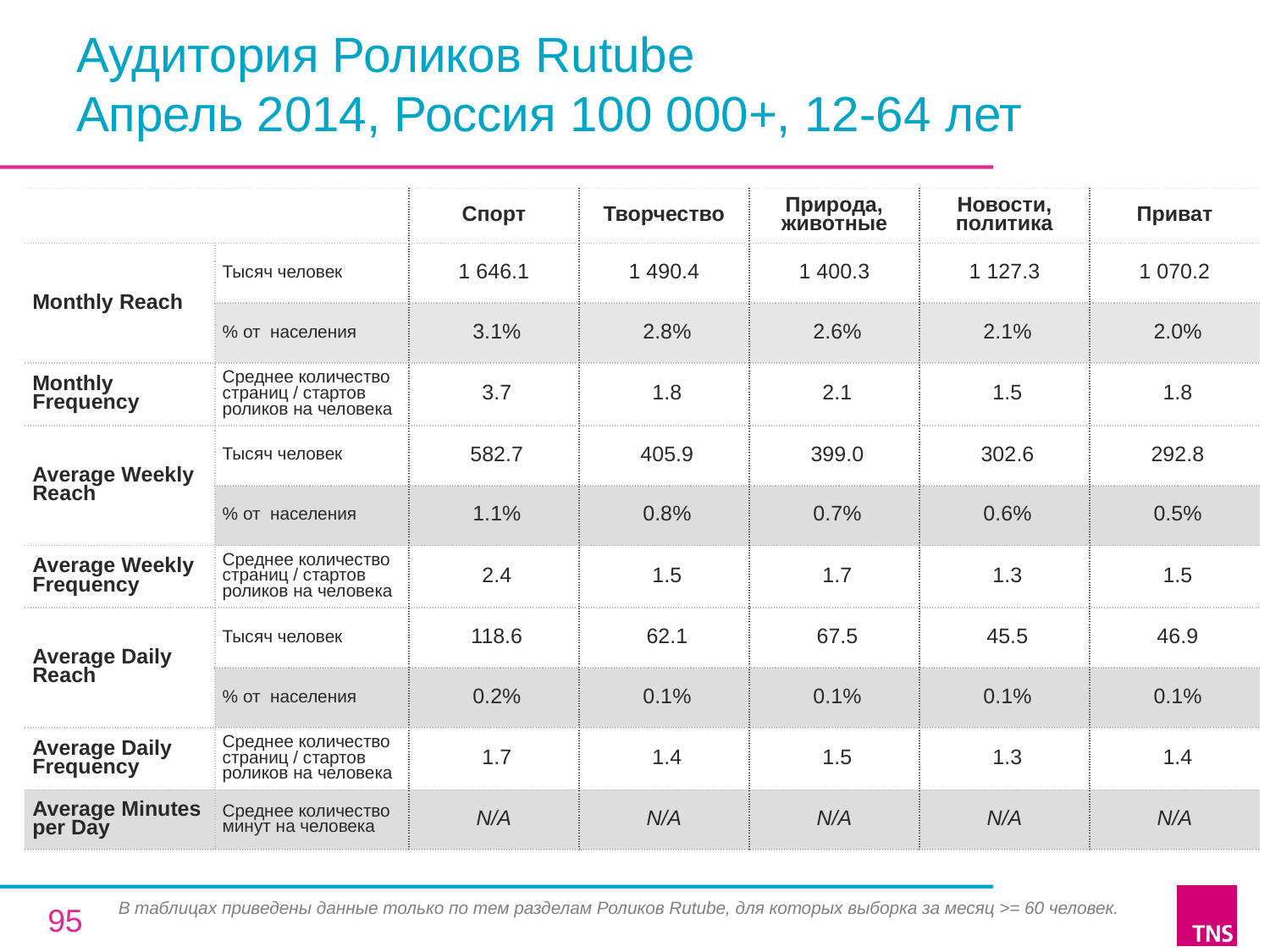

# Аудитория Роликов Rutube Апрель 2014, Россия 100 000+, 12-64 лет
|  |  | Спорт | Творчество | Природа, животные | Новости, политика | Приват |
| --- | --- | --- | --- | --- | --- | --- |
| Monthly Reach | Тысяч человек | 1 646.1 | 1 490.4 | 1 400.3 | 1 127.3 | 1 070.2 |
|  | % от населения | 3.1% | 2.8% | 2.6% | 2.1% | 2.0% |
| Monthly Frequency | Среднее количество страниц / стартов роликов на человека | 3.7 | 1.8 | 2.1 | 1.5 | 1.8 |
| Average Weekly Reach | Тысяч человек | 582.7 | 405.9 | 399.0 | 302.6 | 292.8 |
|  | % от населения | 1.1% | 0.8% | 0.7% | 0.6% | 0.5% |
| Average Weekly Frequency | Среднее количество страниц / стартов роликов на человека | 2.4 | 1.5 | 1.7 | 1.3 | 1.5 |
| Average Daily Reach | Тысяч человек | 118.6 | 62.1 | 67.5 | 45.5 | 46.9 |
|  | % от населения | 0.2% | 0.1% | 0.1% | 0.1% | 0.1% |
| Average Daily Frequency | Среднее количество страниц / стартов роликов на человека | 1.7 | 1.4 | 1.5 | 1.3 | 1.4 |
| Average Minutes per Day | Среднее количество минут на человека | N/A | N/A | N/A | N/A | N/A |
В таблицах приведены данные только по тем разделам Роликов Rutube, для которых выборка за месяц >= 60 человек.
95